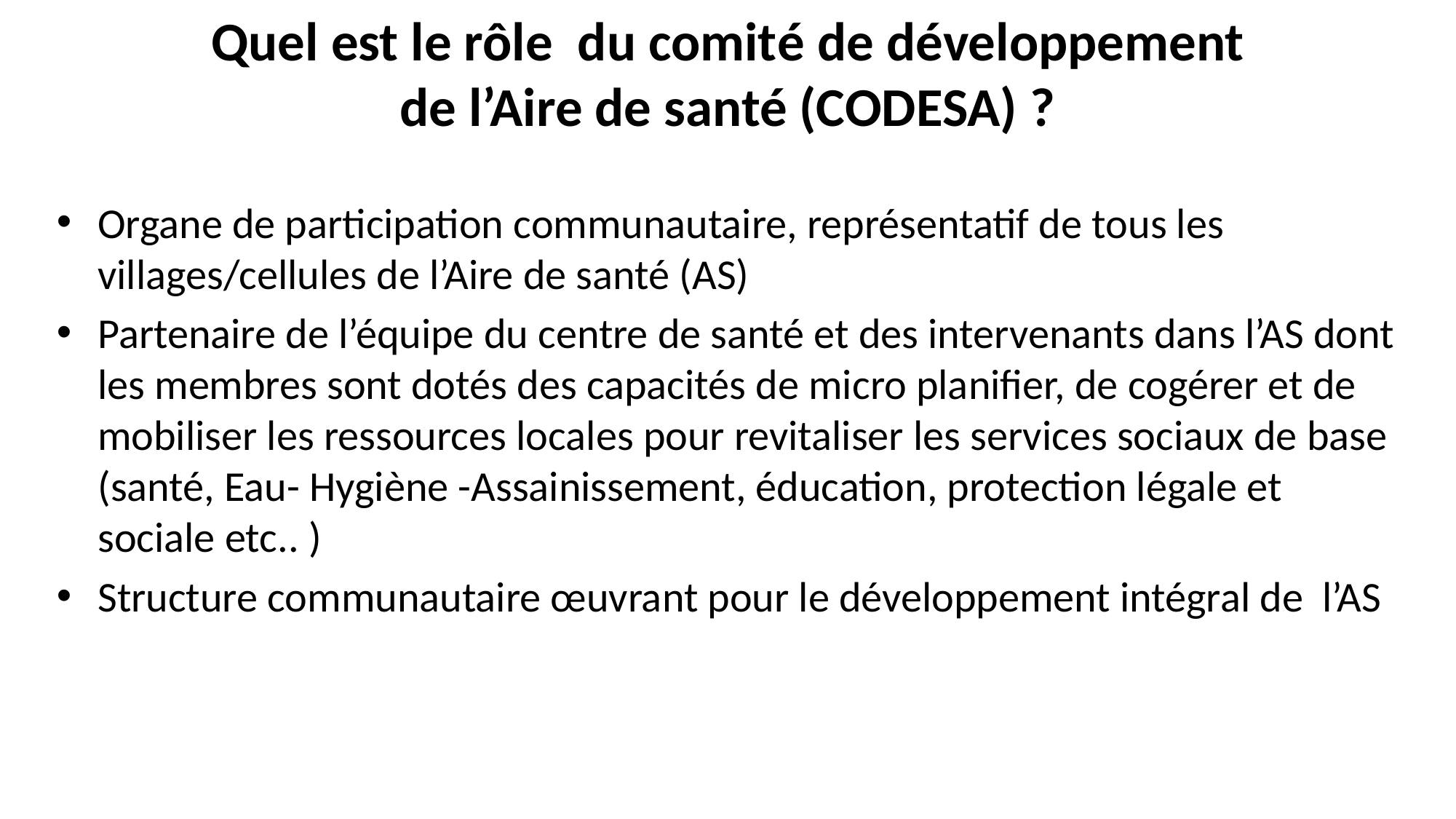

# Quel est le rôle  du comité de développement de l’Aire de santé (CODESA) ?
Organe de participation communautaire, représentatif de tous les villages/cellules de l’Aire de santé (AS)
Partenaire de l’équipe du centre de santé et des intervenants dans l’AS dont les membres sont dotés des capacités de micro planifier, de cogérer et de mobiliser les ressources locales pour revitaliser les services sociaux de base (santé, Eau- Hygiène -Assainissement, éducation, protection légale et sociale etc.. )
Structure communautaire œuvrant pour le développement intégral de  l’AS